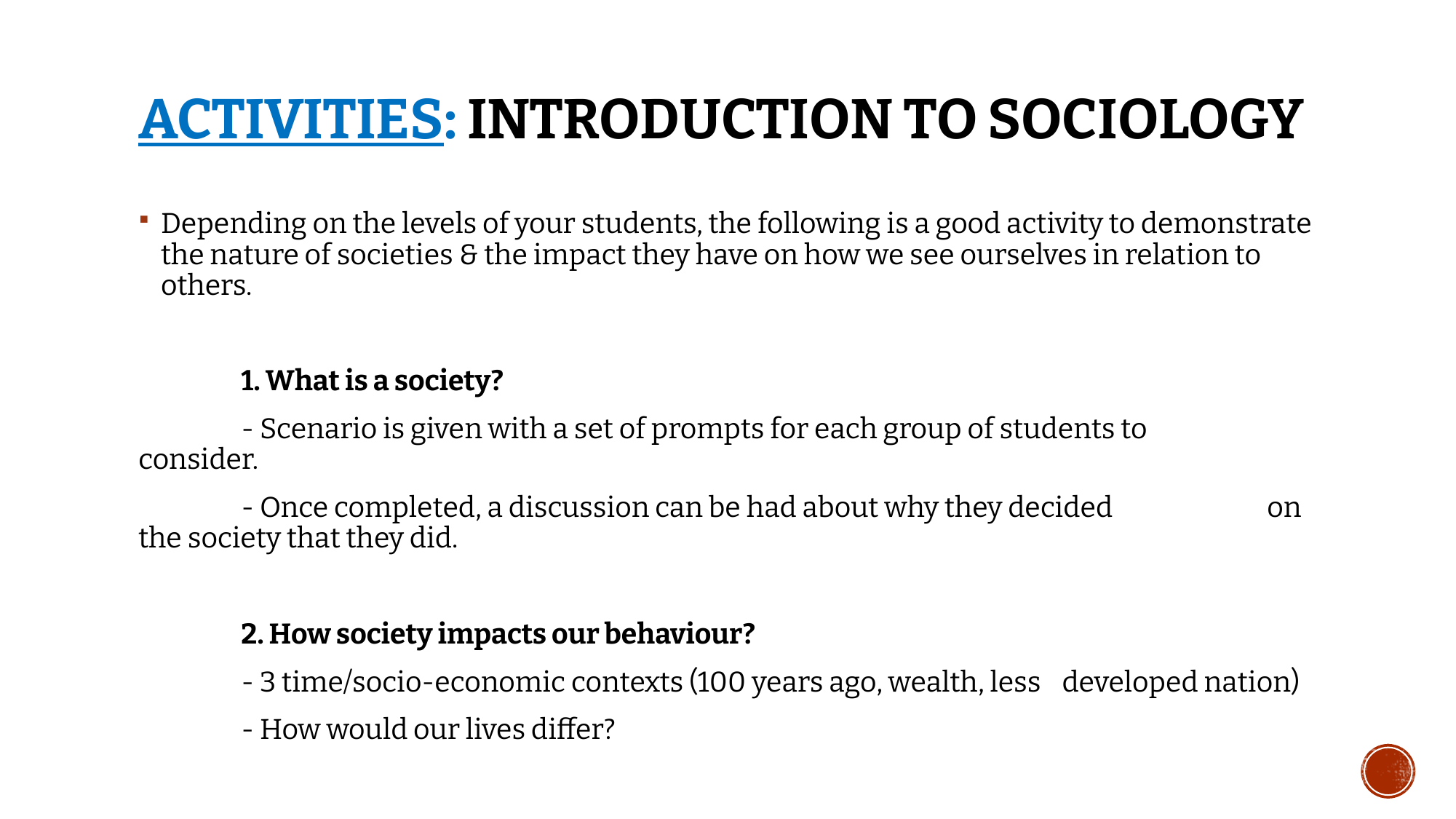

# Activities: Introduction to Sociology
Depending on the levels of your students, the following is a good activity to demonstrate the nature of societies & the impact they have on how we see ourselves in relation to others.

	1. What is a society?
		- Scenario is given with a set of prompts for each group of students to 		consider.
		- Once completed, a discussion can be had about why they decided 		on the society that they did.

	2. How society impacts our behaviour?
		- 3 time/socio-economic contexts (100 years ago, wealth, less 			developed nation)
		- How would our lives differ?